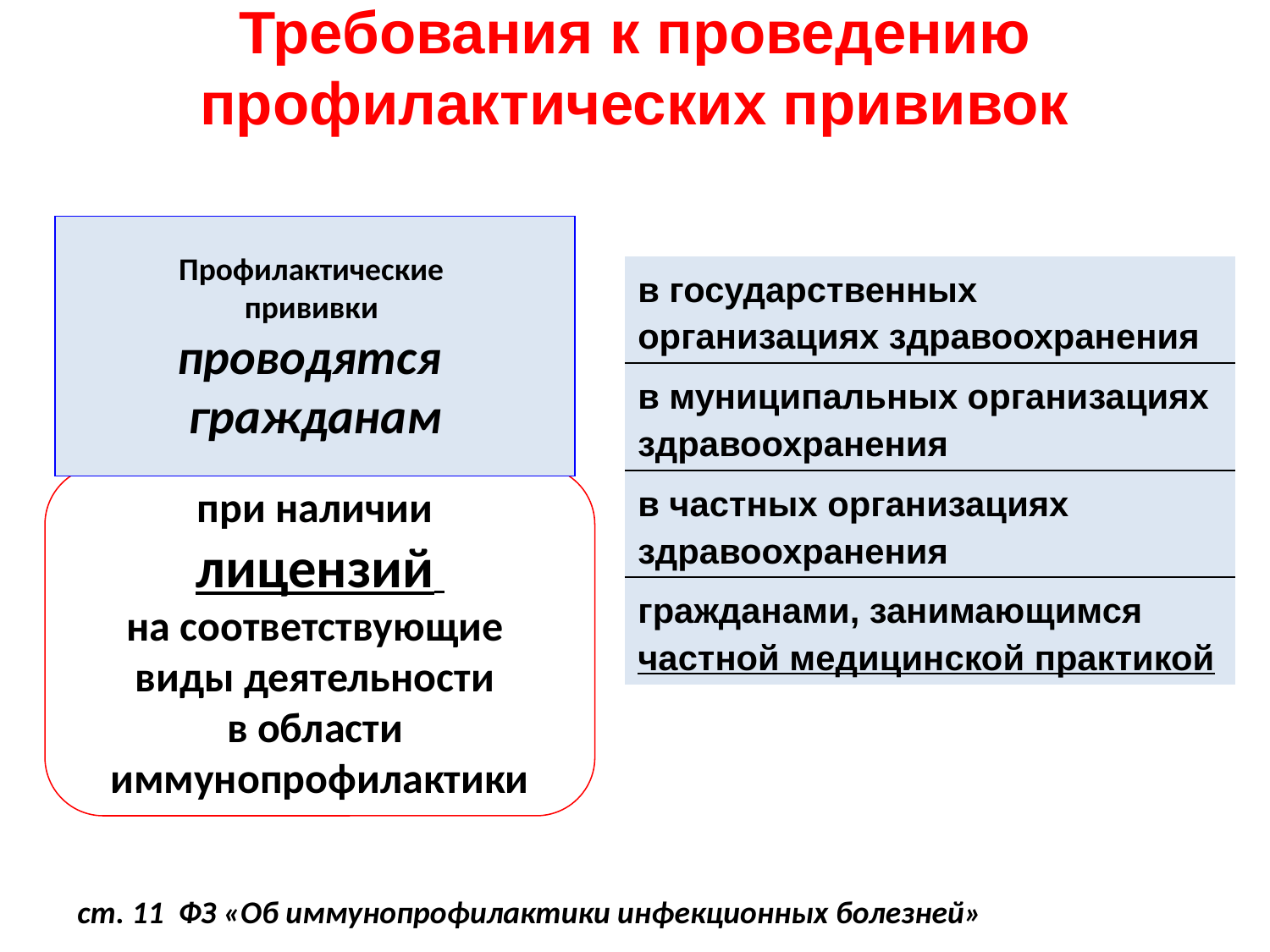

# Требования к проведению профилактических прививок
Профилактические
прививки
проводятся
гражданам
| в государственных организациях здравоохранения |
| --- |
| в муниципальных организациях здравоохранения |
| в частных организациях здравоохранения |
| гражданами, занимающимся частной медицинской практикой |
при наличии
лицензий
на соответствующие
виды деятельности
в области
иммунопрофилактики
ст. 11  ФЗ «Об иммунопрофилактики инфекционных болезней»